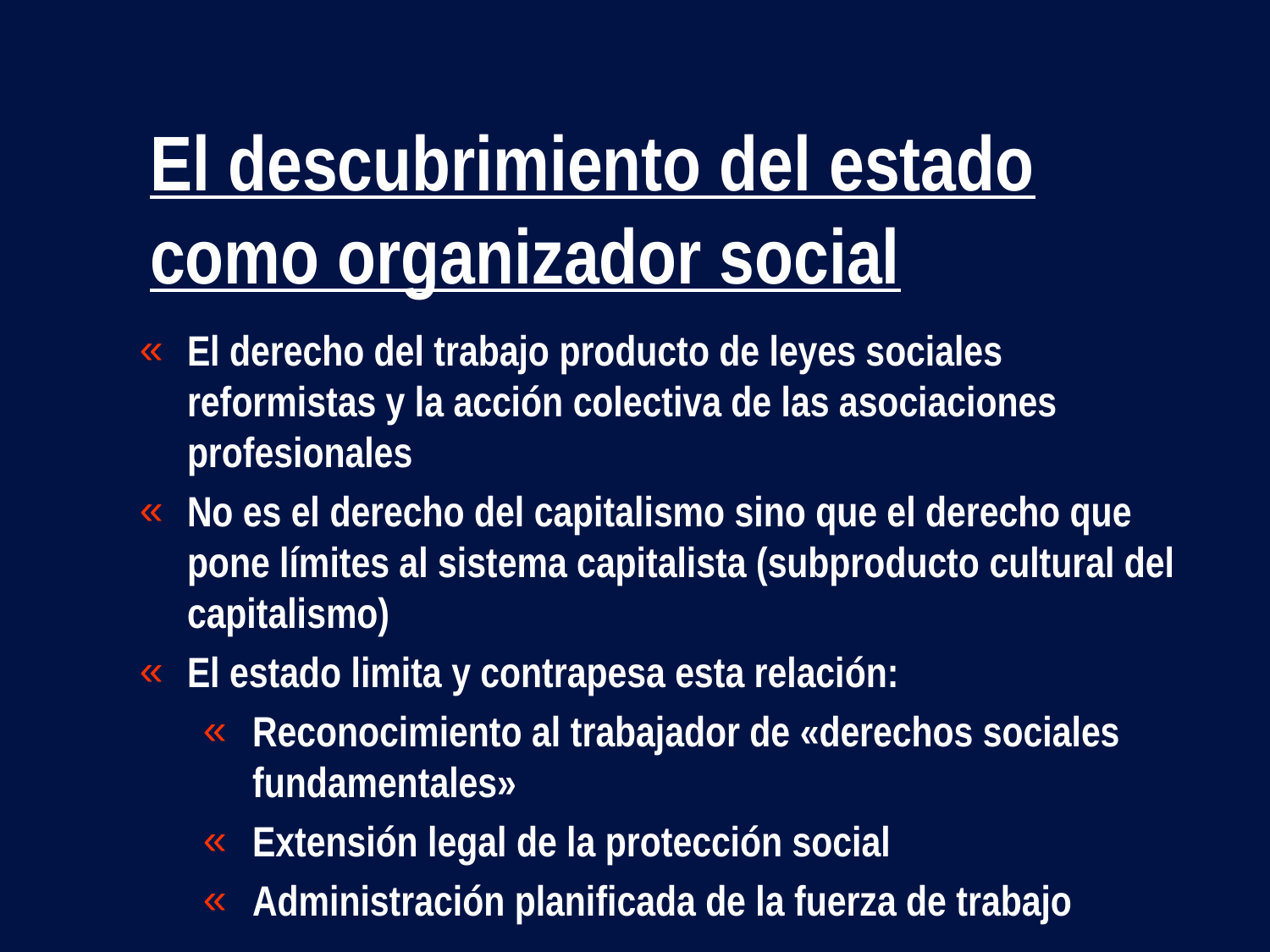

# El descubrimiento del estado como organizador social
El derecho del trabajo producto de leyes sociales reformistas y la acción colectiva de las asociaciones profesionales
No es el derecho del capitalismo sino que el derecho que pone límites al sistema capitalista (subproducto cultural del capitalismo)
El estado limita y contrapesa esta relación:
Reconocimiento al trabajador de «derechos sociales fundamentales»
Extensión legal de la protección social
Administración planificada de la fuerza de trabajo